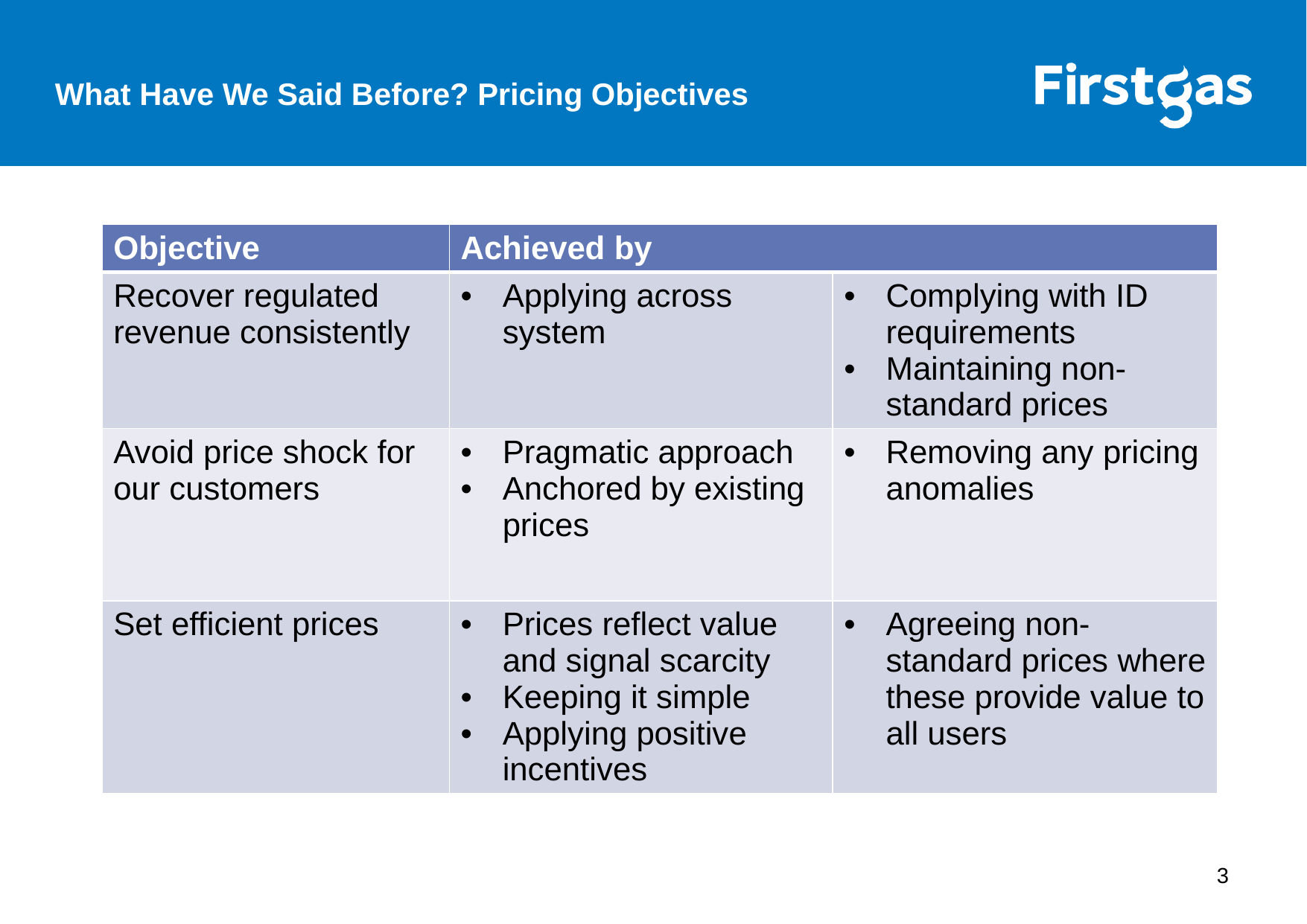

What Have We Said Before? Pricing Objectives
| Objective | Achieved by |  |
| --- | --- | --- |
| Recover regulated revenue consistently | Applying across system | Complying with ID requirements Maintaining non-standard prices |
| Avoid price shock for our customers | Pragmatic approach Anchored by existing prices | Removing any pricing anomalies |
| Set efficient prices | Prices reflect value and signal scarcity Keeping it simple Applying positive incentives | Agreeing non-standard prices where these provide value to all users |
3